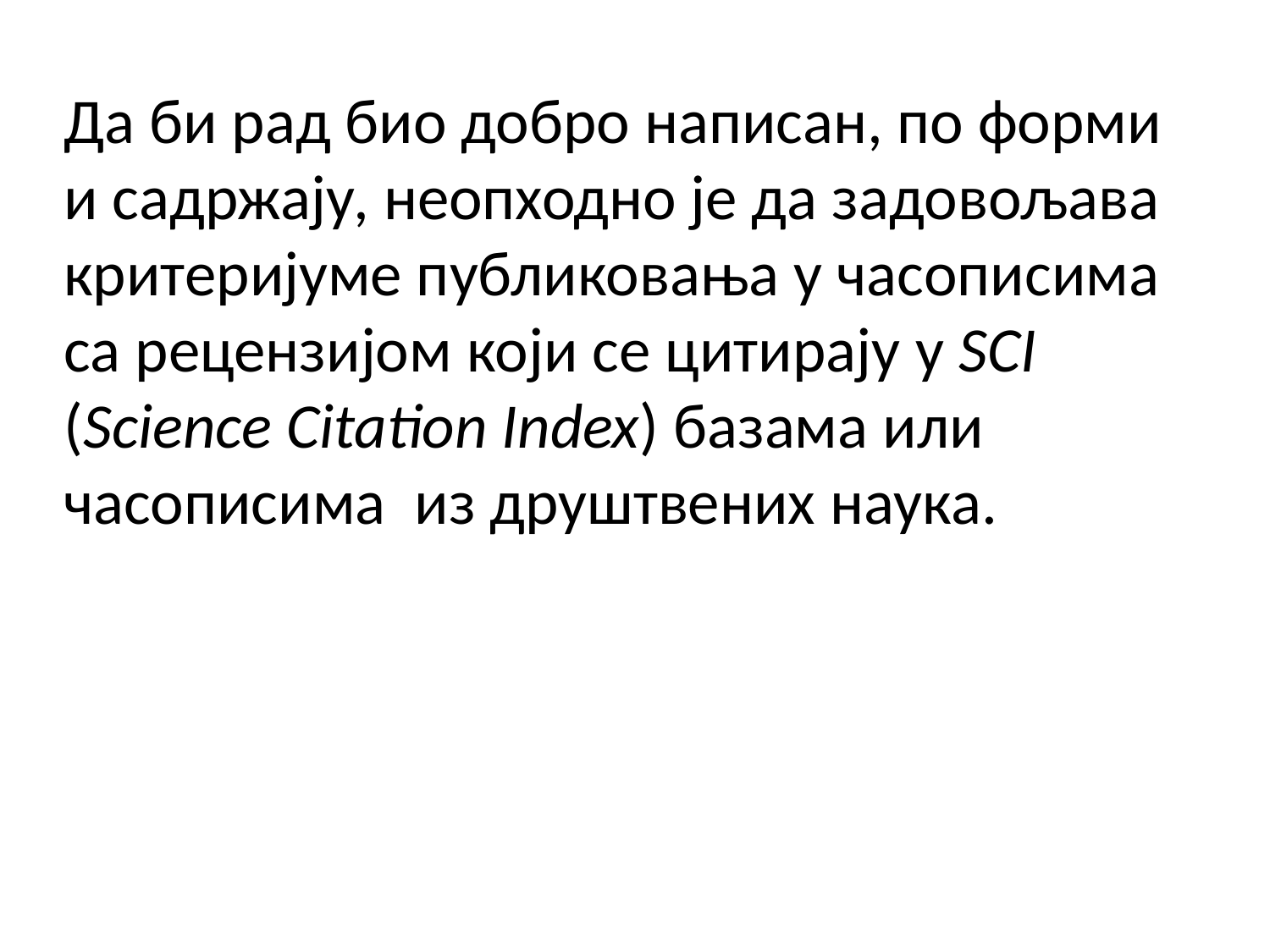

Да би рад био добро написан, по форми и садржају, неопходно је да задовољава критеријуме публиковања у часописима са рецензијом који се цитирају у SCI  (Science Citation Index) базама или часописима  из друштвених наука.